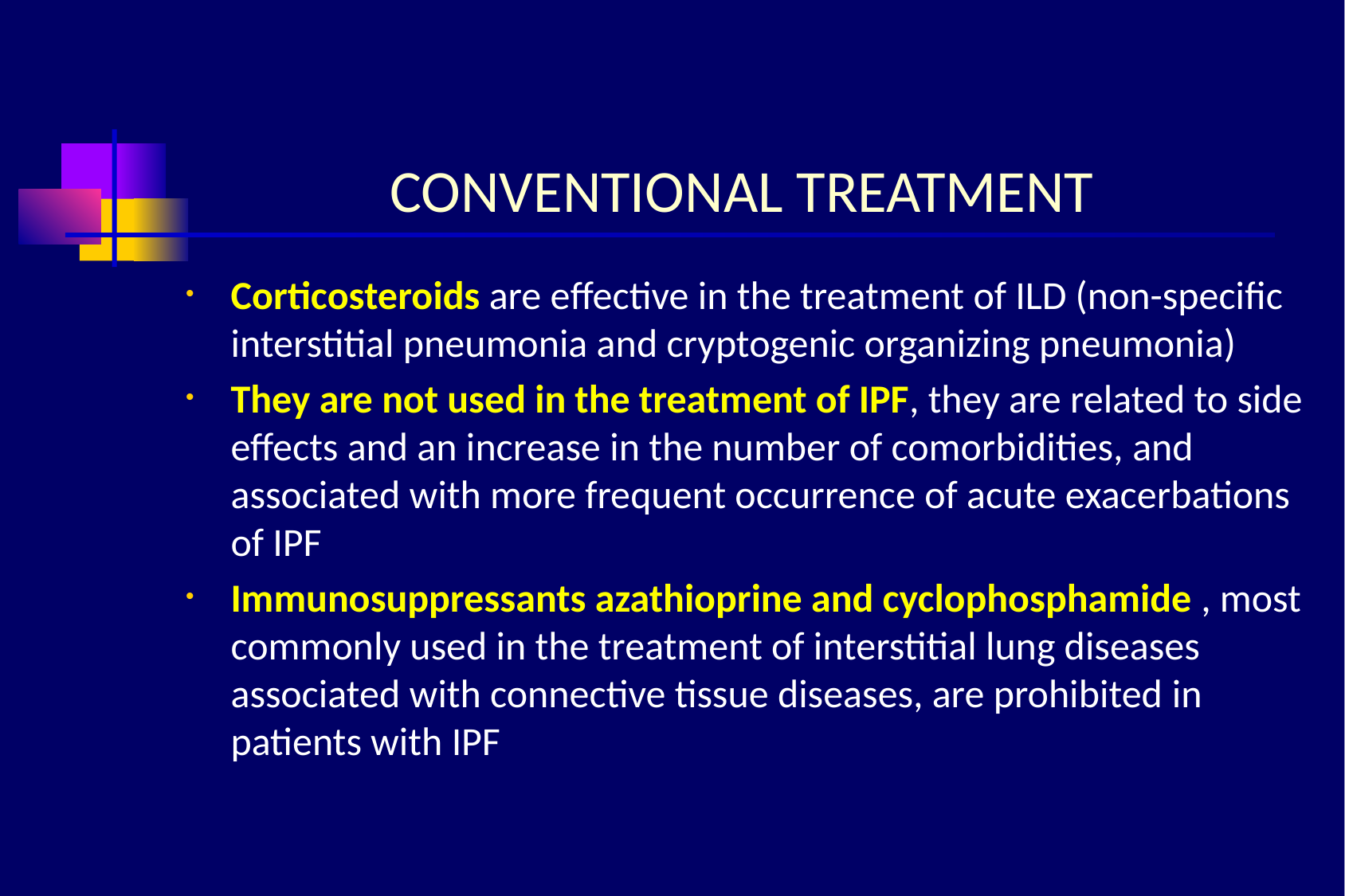

# CONVENTIONAL TREATMENT
Corticosteroids are effective in the treatment of ILD (non-specific interstitial pneumonia and cryptogenic organizing pneumonia)
They are not used in the treatment of IPF, they are related to side effects and an increase in the number of comorbidities, and associated with more frequent occurrence of acute exacerbations of IPF
Immunosuppressants azathioprine and cyclophosphamide , most commonly used in the treatment of interstitial lung diseases associated with connective tissue diseases, are prohibited in patients with IPF